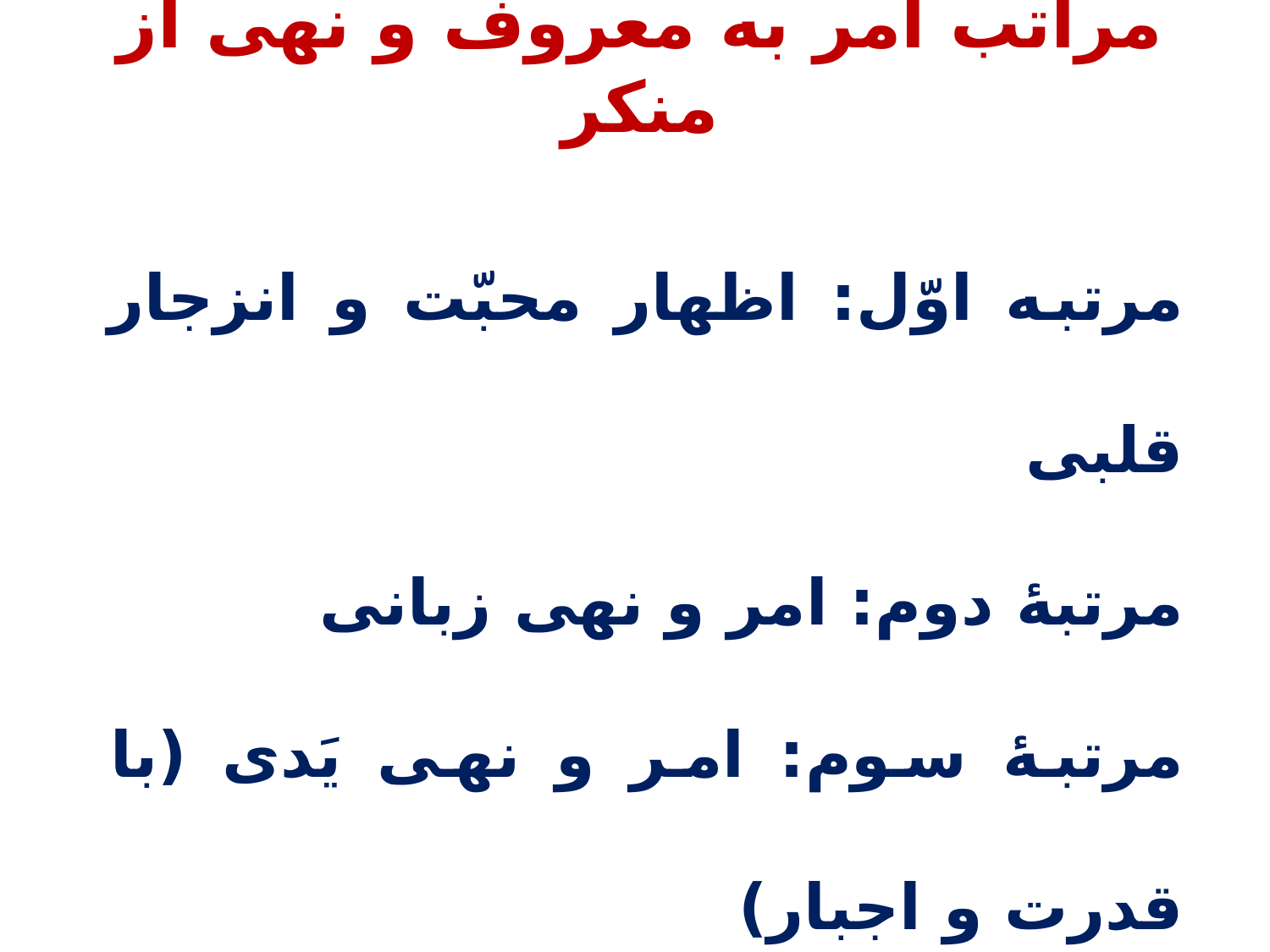

مراتب امر به معروف و نهی از منکر

مرتبه اوّل: اظهار محبّت و انزجار قلبی
مرتبۀ دوم: امر و نهی زبانی
مرتبۀ سوم: امر و نهی یَدی (با قدرت و اجبار)